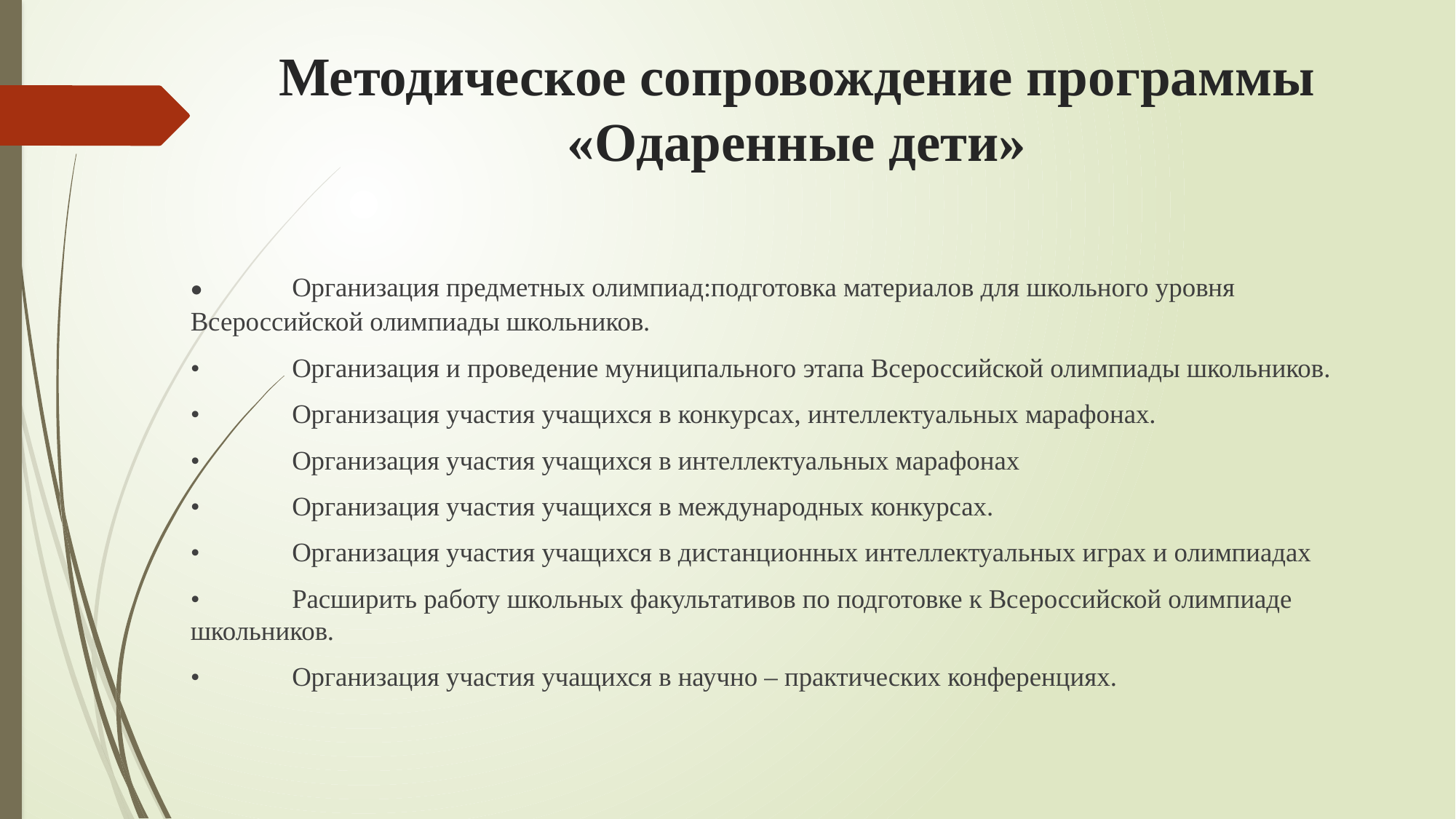

# Методическое сопровождение программы «Одаренные дети»
•	Организация предметных олимпиад:подготовка материалов для школьного уровня Всероссийской олимпиады школьников.
•	Организация и проведение муниципального этапа Всероссийской олимпиады школьников.
•	Организация участия учащихся в конкурсах, интеллектуальных марафонах.
•	Организация участия учащихся в интеллектуальных марафонах
•	Организация участия учащихся в международных конкурсах.
•	Организация участия учащихся в дистанционных интеллектуальных играх и олимпиадах
•	Расширить работу школьных факультативов по подготовке к Всероссийской олимпиаде  школьников.
•	Организация участия учащихся в научно – практических конференциях.